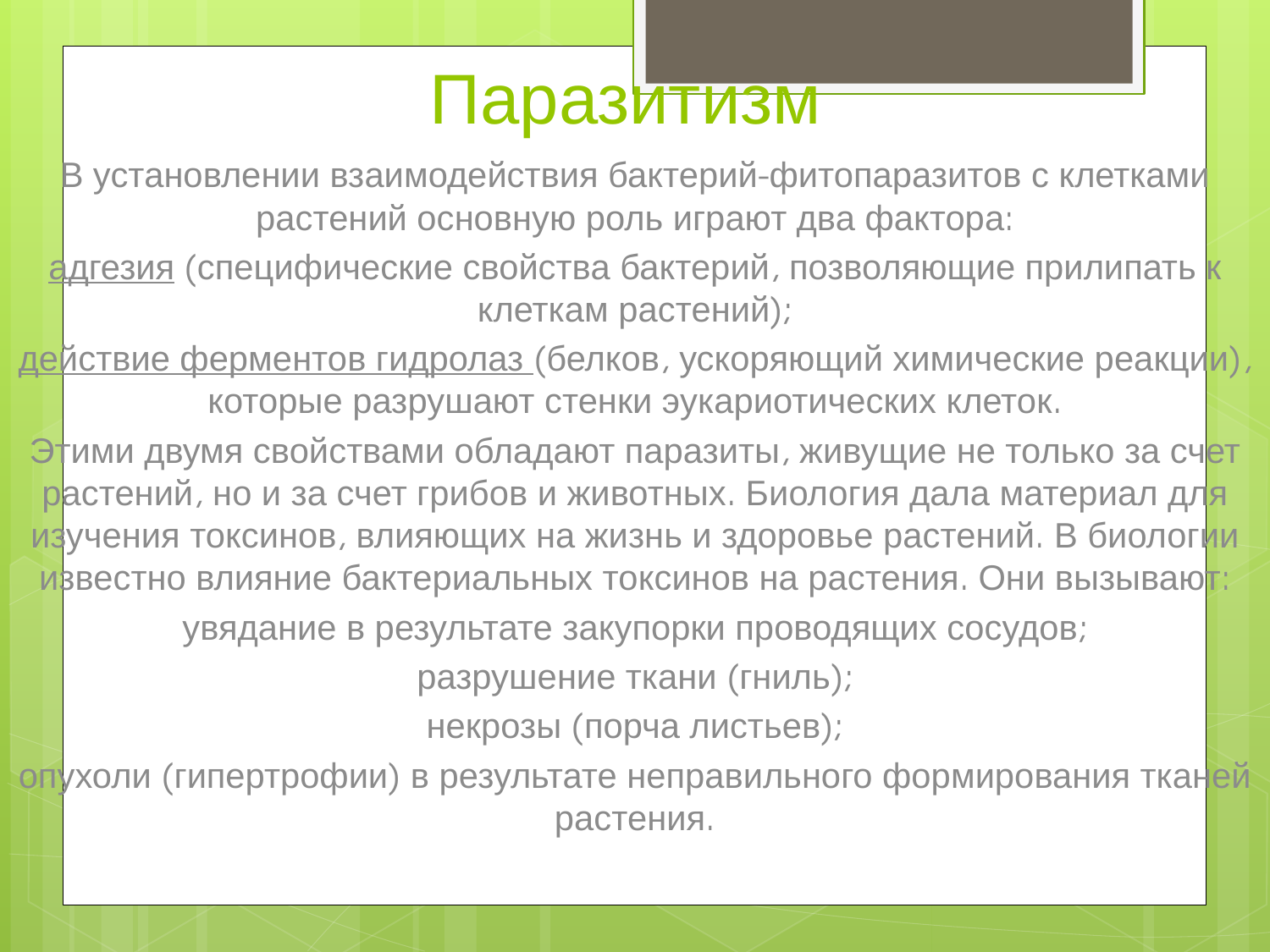

# Паразитизм
В установлении взаимодействия бактерий-фитопаразитов с клетками растений основную роль играют два фактора:
адгезия (специфические свойства бактерий, позволяющие прилипать к клеткам растений);
действие ферментов гидролаз (белков, ускоряющий химические реакции), которые разрушают стенки эукариотических клеток.
Этими двумя свойствами обладают паразиты, живущие не только за счет растений, но и за счет грибов и животных. Биология дала материал для изучения токсинов, влияющих на жизнь и здоровье растений. В биологии известно влияние бактериальных токсинов на растения. Они вызывают:
увядание в результате закупорки проводящих сосудов;
разрушение ткани (гниль);
некрозы (порча листьев);
опухоли (гипертрофии) в результате неправильного формирования тканей растения.